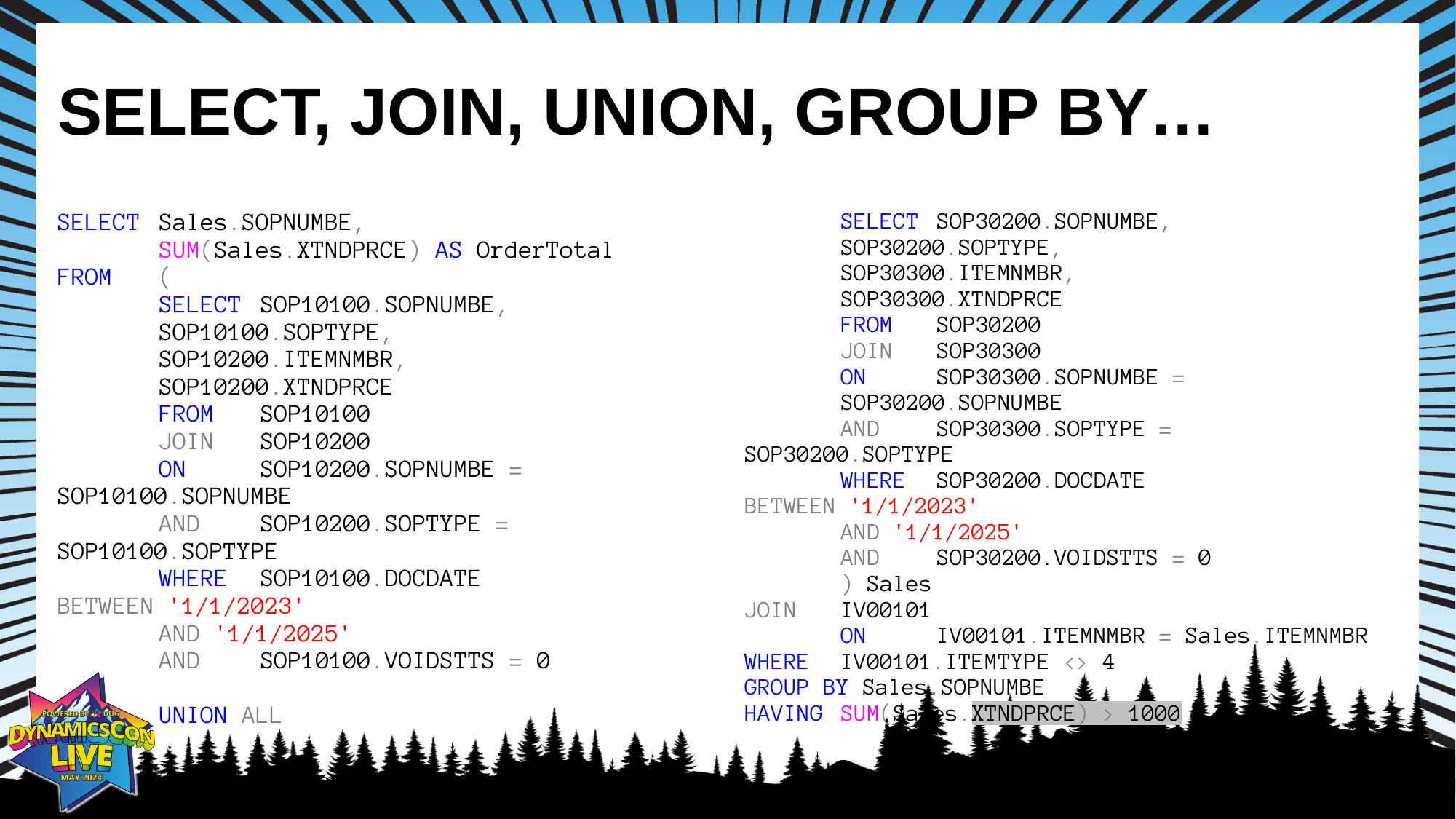

# SELECT, JOIN, UNION, GROUP BY…
		SELECT	SOP30200.SOPNUMBE,
			SOP30200.SOPTYPE,
			SOP30300.ITEMNMBR,
			SOP30300.XTNDPRCE
		FROM	SOP30200
		JOIN	SOP30300
	ON	SOP30300.SOPNUMBE =
		SOP30200.SOPNUMBE
	AND	SOP30300.SOPTYPE = 		SOP30200.SOPTYPE
		WHERE	SOP30200.DOCDATE 			BETWEEN '1/1/2023'
			AND '1/1/2025'
	AND	SOP30200.VOIDSTTS = 0
	) Sales
JOIN	IV00101
	ON	IV00101.ITEMNMBR = Sales.ITEMNMBR
WHERE	IV00101.ITEMTYPE <> 4
GROUP BY Sales.SOPNUMBE
HAVING	SUM(Sales.XTNDPRCE) > 1000
SELECT	Sales.SOPNUMBE,
	SUM(Sales.XTNDPRCE) AS OrderTotal
FROM	(
		SELECT	SOP10100.SOPNUMBE,
			SOP10100.SOPTYPE,
			SOP10200.ITEMNMBR,
			SOP10200.XTNDPRCE
		FROM	SOP10100
		JOIN	SOP10200
	ON	SOP10200.SOPNUMBE = 		SOP10100.SOPNUMBE
	AND	SOP10200.SOPTYPE = 		SOP10100.SOPTYPE
		WHERE	SOP10100.DOCDATE 			BETWEEN '1/1/2023'
			AND '1/1/2025'
		AND	SOP10100.VOIDSTTS = 0

		UNION ALL